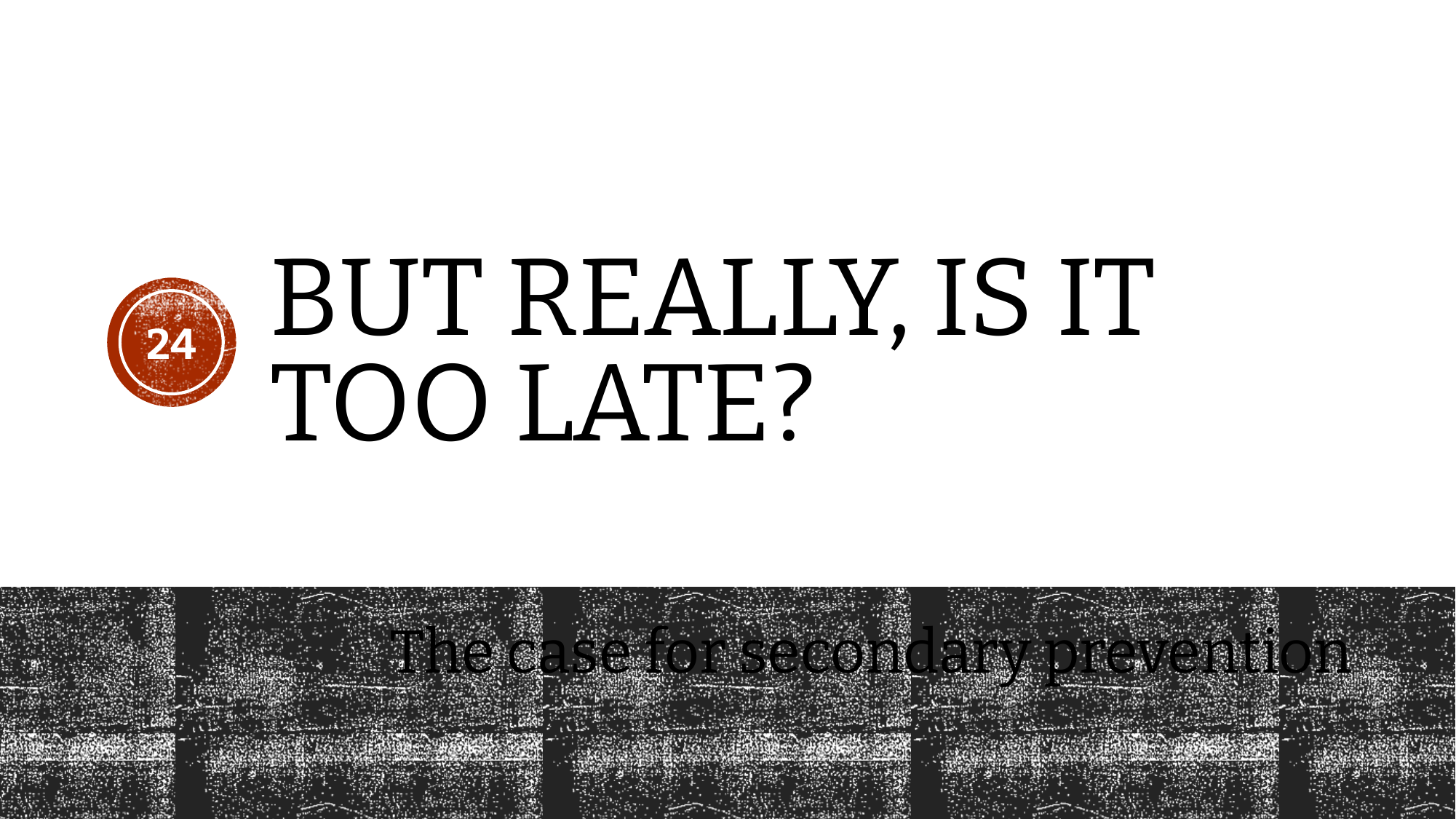

# But really, is it too late?
24
The case for secondary prevention